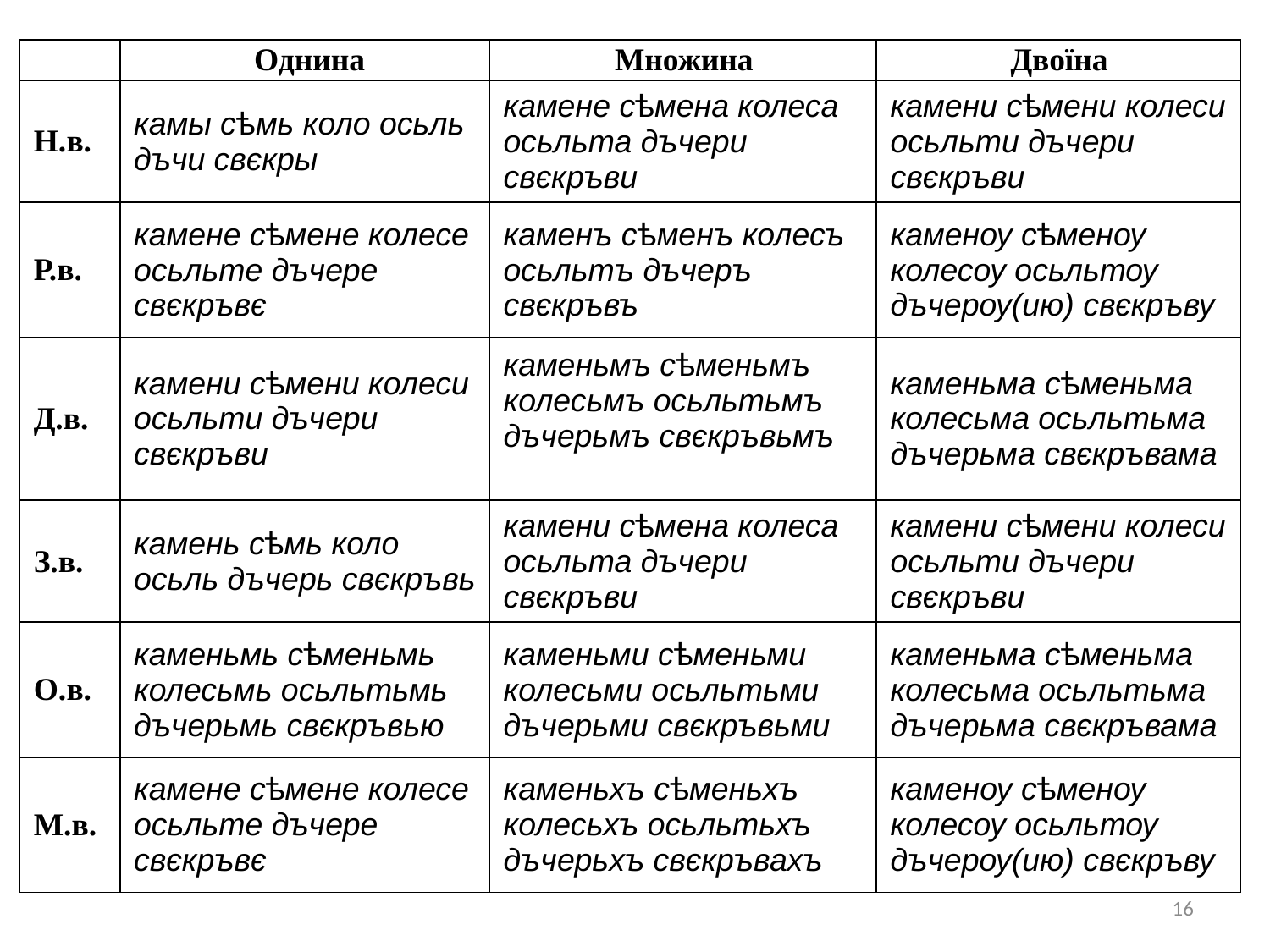

|  | Однина | Множина | Двоїна |
| --- | --- | --- | --- |
| Н.в. | камы сѣмь коло осьль дъчи свєкры | камене сѣмена колеса осьльта дъчери свєкръви | камени сѣмени колеси осьльти дъчери свєкръви |
| Р.в. | камене сѣмене колесе осьльте дъчере свєкръвє | каменъ сѣменъ колесъ осьльтъ дъчеръ свєкръвъ | каменоу сѣменоу колесоу осьльтоу дъчероу(ию) свєкръву |
| Д.в. | камени сѣмени колеси осьльти дъчери свєкръви | каменьмъ сѣменьмъ колесьмъ осьльтьмъ дъчерьмъ свєкръвьмъ | каменьма сѣменьма колесьма осьльтьма дъчерьма свєкръвама |
| З.в. | камень сѣмь коло осьль дъчерь свєкръвь | камени сѣмена колеса осьльта дъчери свєкръви | камени сѣмени колеси осьльти дъчери свєкръви |
| О.в. | каменьмь сѣменьмь колесьмь осьльтьмь дъчерьмь свєкръвью | каменьми сѣменьми колесьми осьльтьми дъчерьми свєкръвьми | каменьма сѣменьма колесьма осьльтьма дъчерьма свєкръвама |
| М.в. | камене сѣмене колесе осьльте дъчере свєкръвє | каменьхъ сѣменьхъ колесьхъ осьльтьхъ дъчерьхъ свєкръвахъ | каменоу сѣменоу колесоу осьльтоу дъчероу(ию) свєкръву |
16